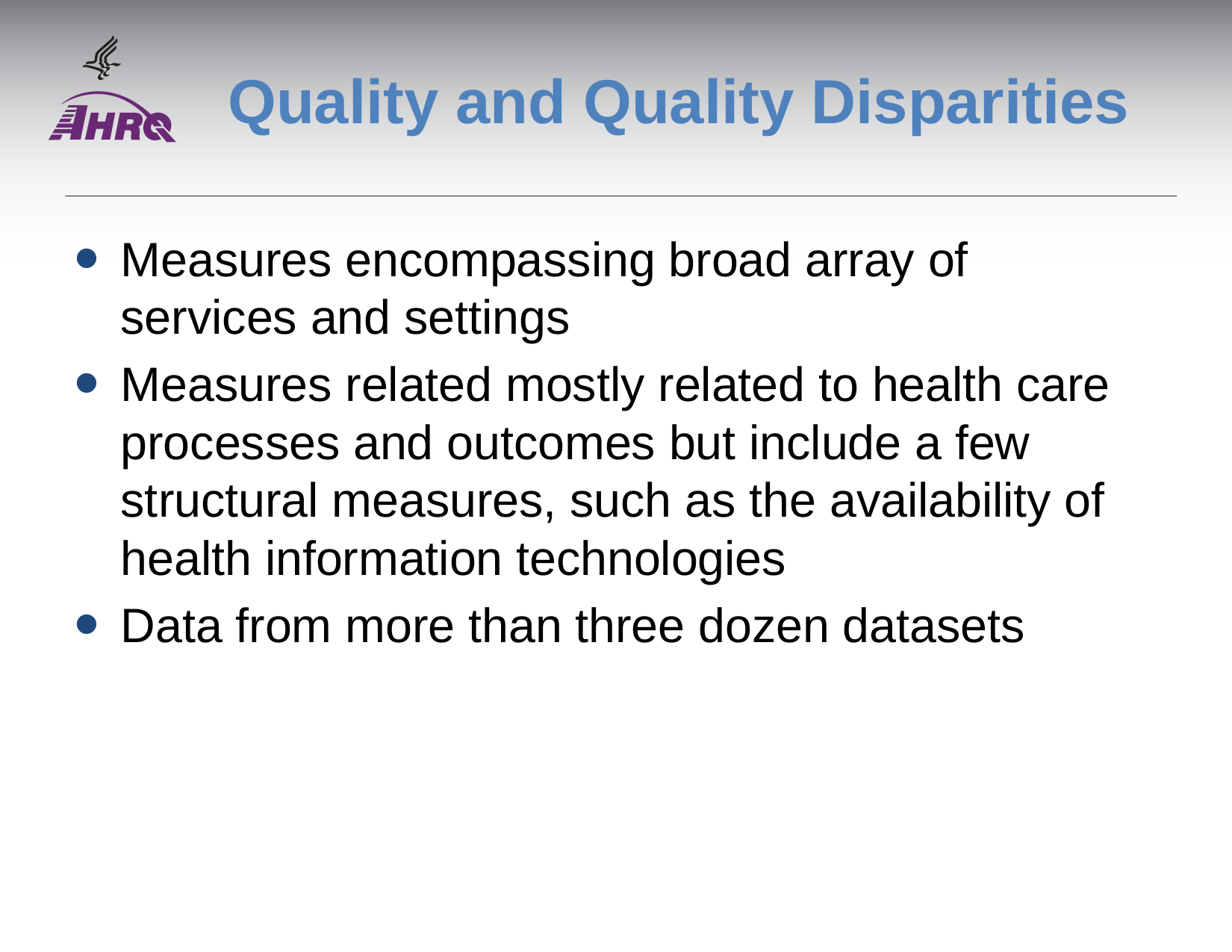

# Quality and Quality Disparities
Measures encompassing broad array of services and settings
Measures related mostly related to health care processes and outcomes but include a few structural measures, such as the availability of health information technologies
Data from more than three dozen datasets